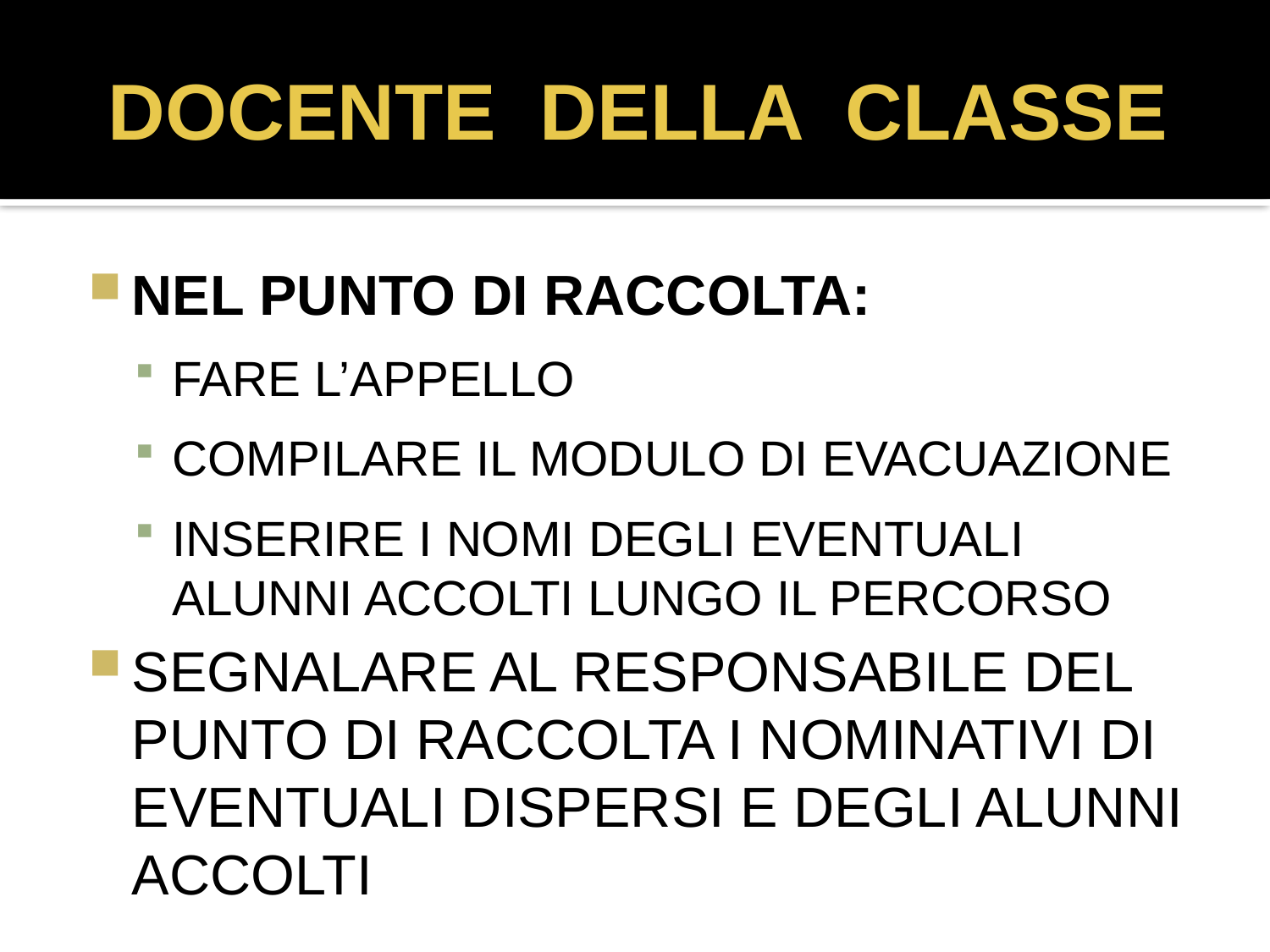

# DOCENTE  DELLA  CLASSE
NEL PUNTO DI RACCOLTA:
FARE L’APPELLO
COMPILARE IL MODULO DI EVACUAZIONE
INSERIRE I NOMI DEGLI EVENTUALI ALUNNI ACCOLTI LUNGO IL PERCORSO
SEGNALARE AL RESPONSABILE DEL PUNTO DI RACCOLTA I NOMINATIVI DI EVENTUALI DISPERSI E DEGLI ALUNNI ACCOLTI